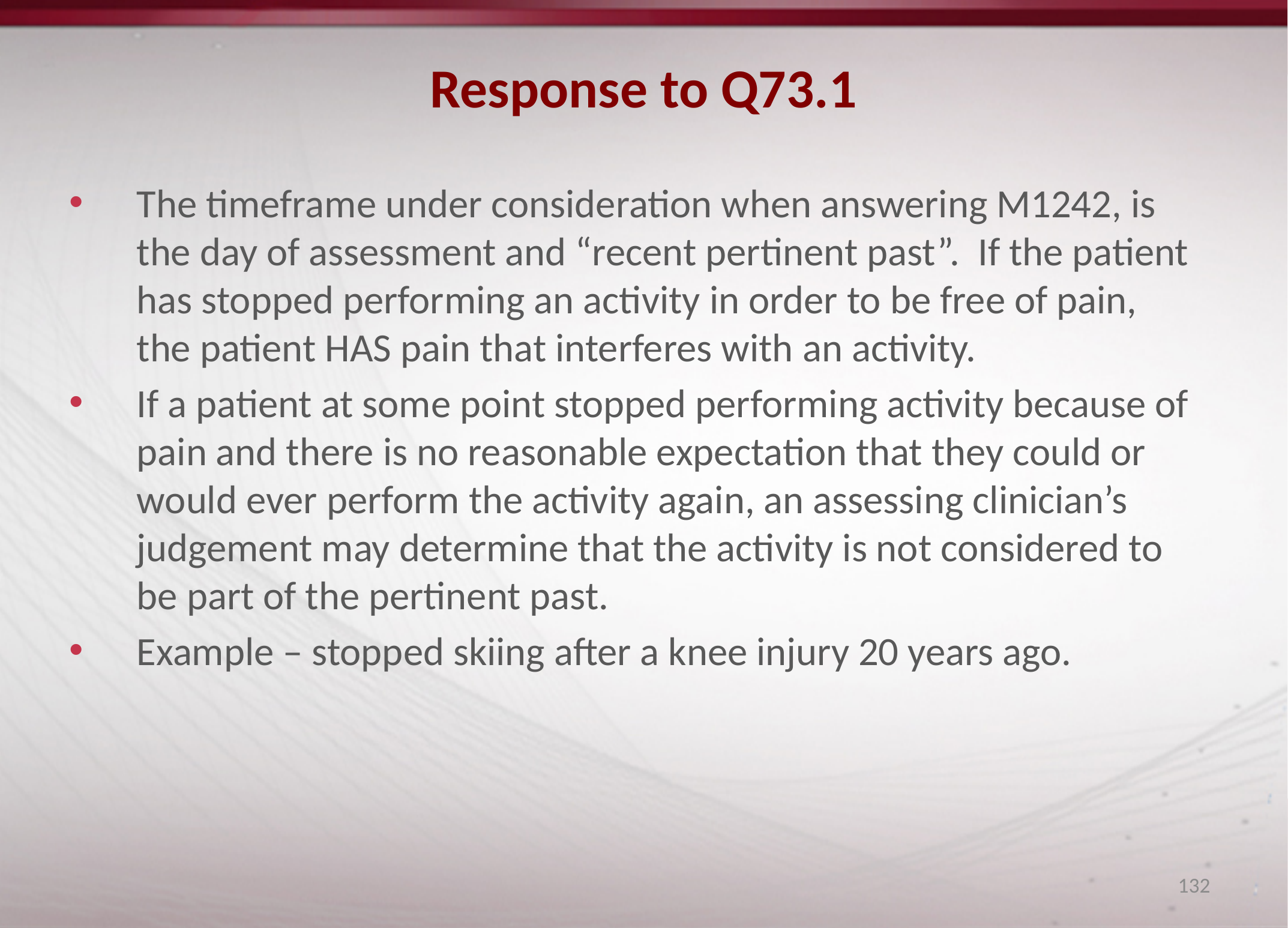

# Response to Q73.1
The timeframe under consideration when answering M1242, is the day of assessment and “recent pertinent past”.  If the patient has stopped performing an activity in order to be free of pain, the patient HAS pain that interferes with an activity.
If a patient at some point stopped performing activity because of pain and there is no reasonable expectation that they could or would ever perform the activity again, an assessing clinician’s judgement may determine that the activity is not considered to be part of the pertinent past.
Example – stopped skiing after a knee injury 20 years ago.
132